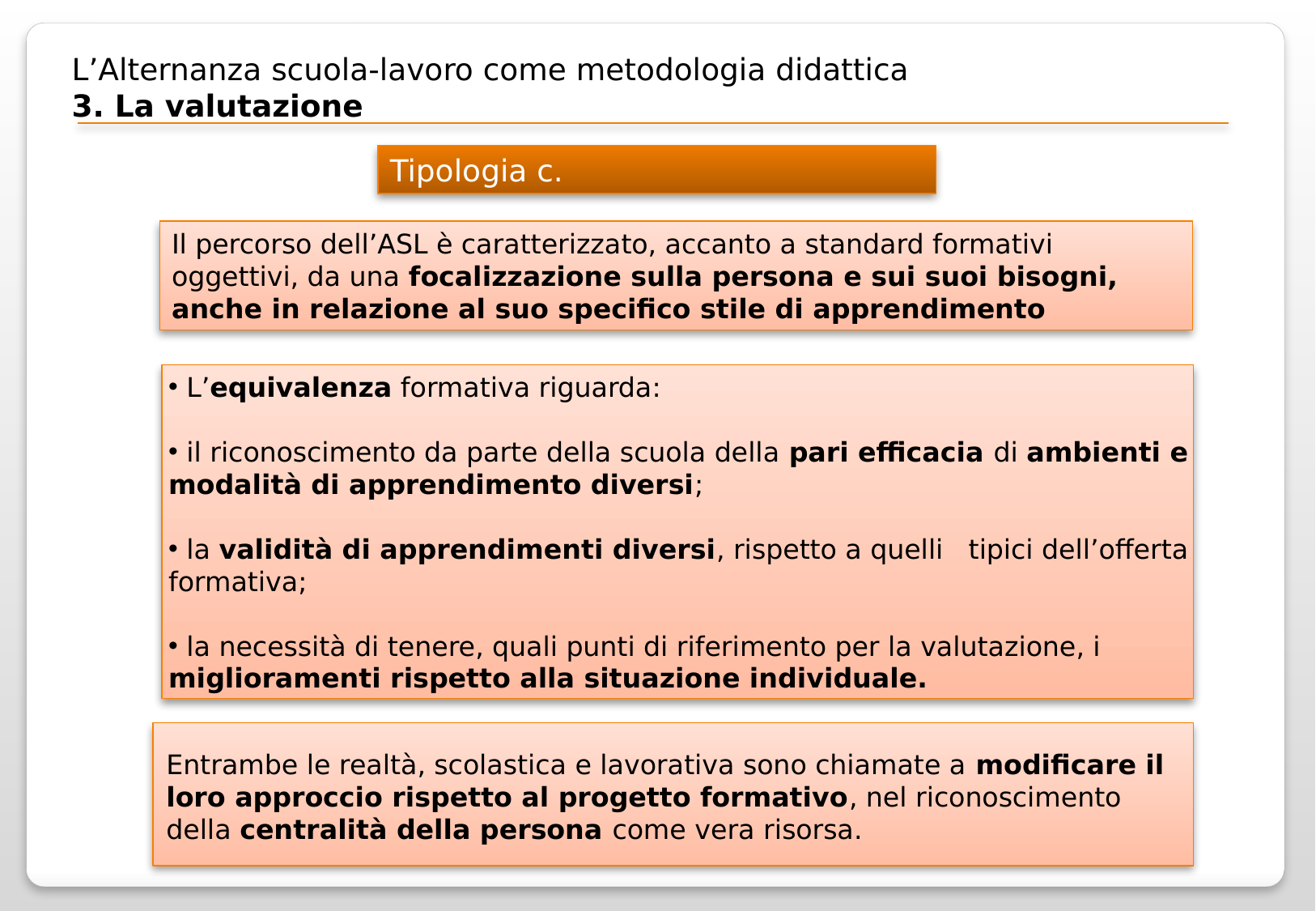

L’Alternanza scuola-lavoro come metodologia didattica
3. La valutazione
Tipologia c.
Il percorso dell’ASL è caratterizzato, accanto a standard formativi oggettivi, da una focalizzazione sulla persona e sui suoi bisogni, anche in relazione al suo specifico stile di apprendimento

 L’equivalenza formativa riguarda:

 il riconoscimento da parte della scuola della pari efficacia di ambienti e modalità di apprendimento diversi;

 la validità di apprendimenti diversi, rispetto a quelli   tipici dell’offerta formativa;

 la necessità di tenere, quali punti di riferimento per la valutazione, i miglioramenti rispetto alla situazione individuale.

Entrambe le realtà, scolastica e lavorativa sono chiamate a modificare il loro approccio rispetto al progetto formativo, nel riconoscimento della centralità della persona come vera risorsa.